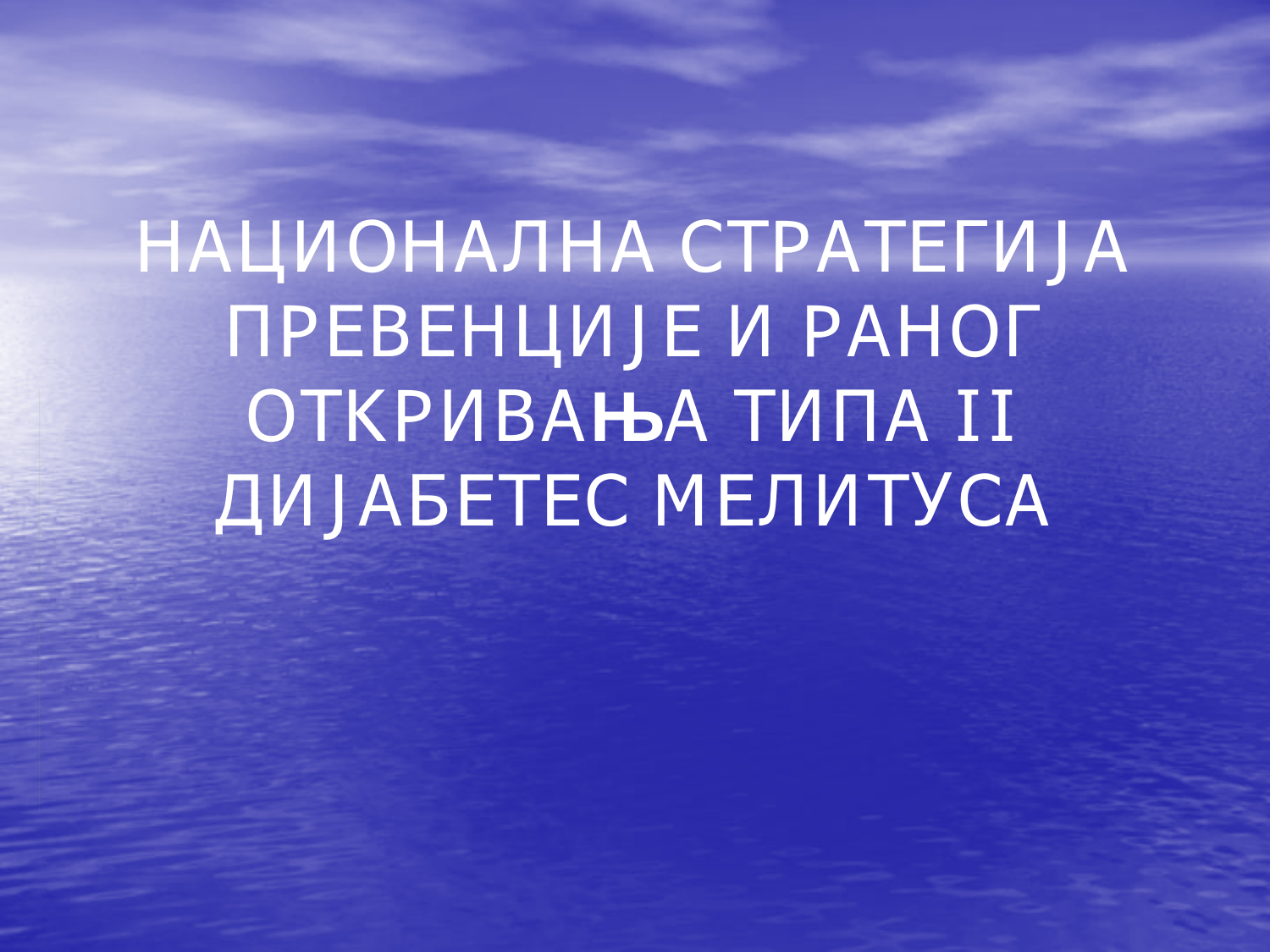

# НАЦИОНАЛНА СТРАТЕГИЈА ПРЕВЕНЦИЈЕ И РАНОГ ОТКРИВАЊА ТИПА II ДИJАБЕТЕС МЕЛИТУСА